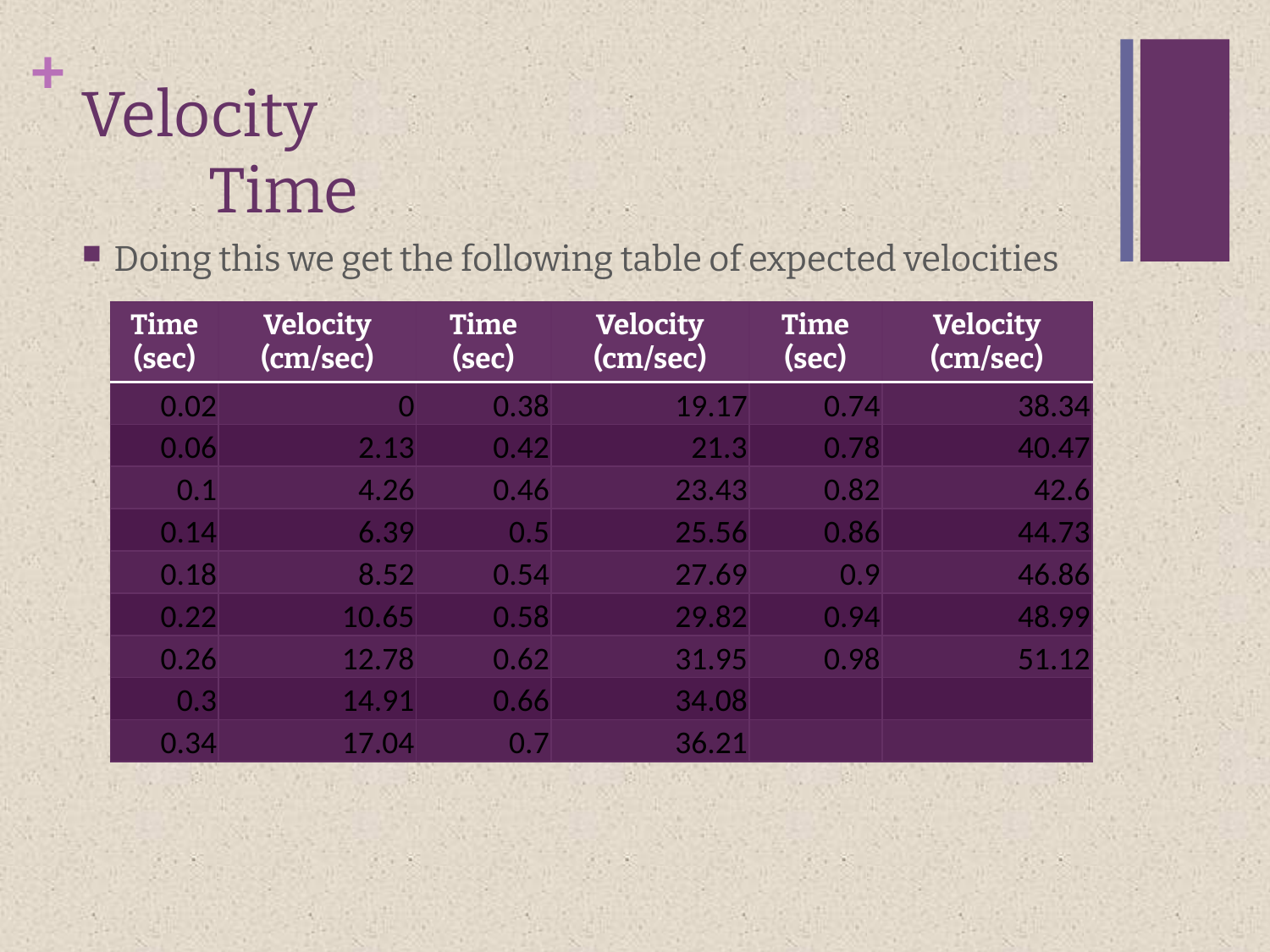

# Velocity Time
Doing this we get the following table of expected velocities

| Time (sec) | Velocity (cm/sec) | Time (sec) | Velocity (cm/sec) | Time (sec) | Velocity (cm/sec) |
| --- | --- | --- | --- | --- | --- |
| 0.02 | 0 | 0.38 | 19.17 | 0.74 | 38.34 |
| 0.06 | 2.13 | 0.42 | 21.3 | 0.78 | 40.47 |
| 0.1 | 4.26 | 0.46 | 23.43 | 0.82 | 42.6 |
| 0.14 | 6.39 | 0.5 | 25.56 | 0.86 | 44.73 |
| 0.18 | 8.52 | 0.54 | 27.69 | 0.9 | 46.86 |
| 0.22 | 10.65 | 0.58 | 29.82 | 0.94 | 48.99 |
| 0.26 | 12.78 | 0.62 | 31.95 | 0.98 | 51.12 |
| 0.3 | 14.91 | 0.66 | 34.08 |  |  |
| 0.34 | 17.04 | 0.7 | 36.21 |  |  |